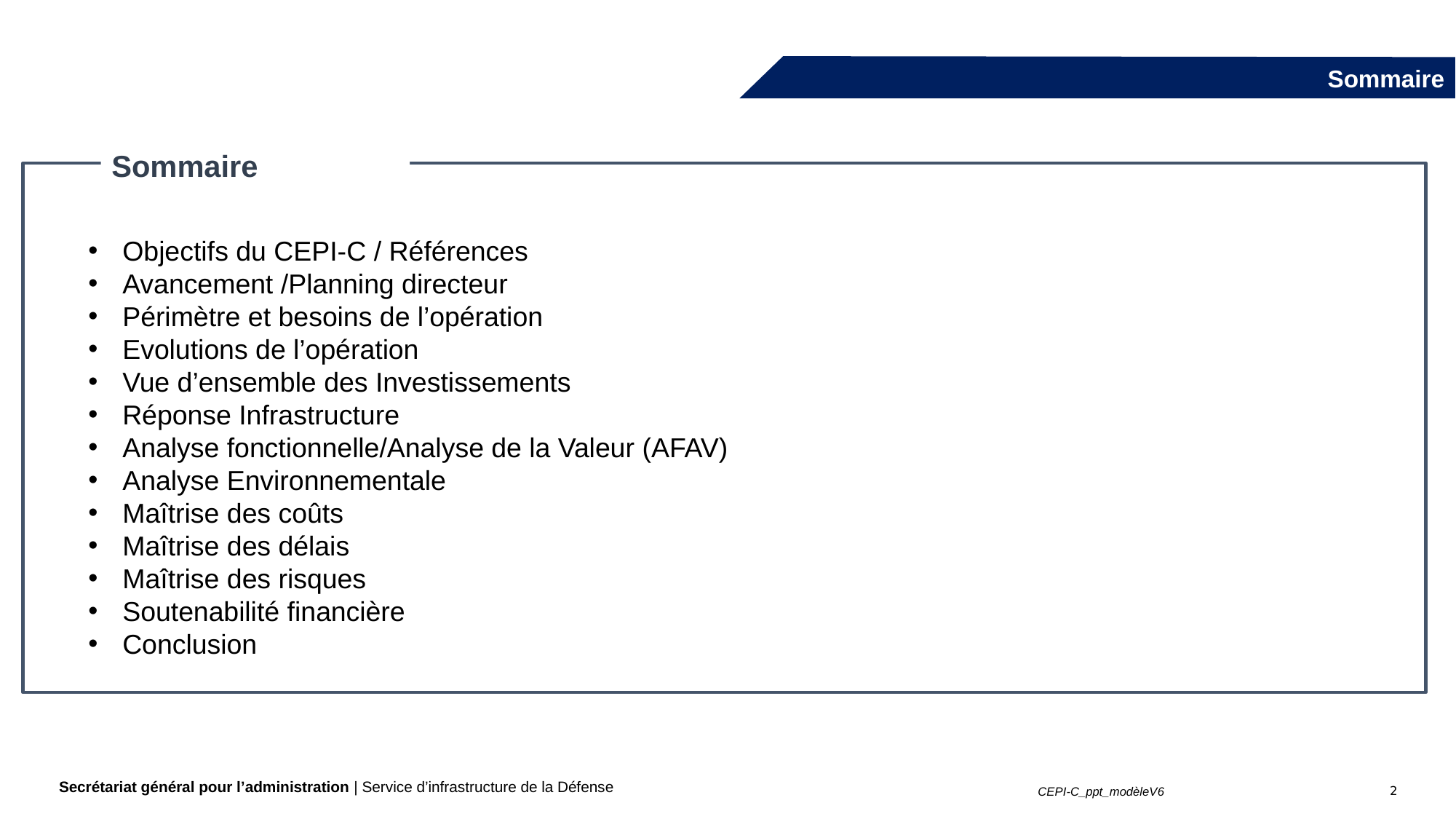

Sommaire
Sommaire

Objectifs du CEPI-C / Références
Avancement /Planning directeur
Périmètre et besoins de l’opération
Evolutions de l’opération
Vue d’ensemble des Investissements
Réponse Infrastructure
Analyse fonctionnelle/Analyse de la Valeur (AFAV)
Analyse Environnementale
Maîtrise des coûts
Maîtrise des délais
Maîtrise des risques
Soutenabilité financière
Conclusion

2
CEPI-C_ppt_modèleV6